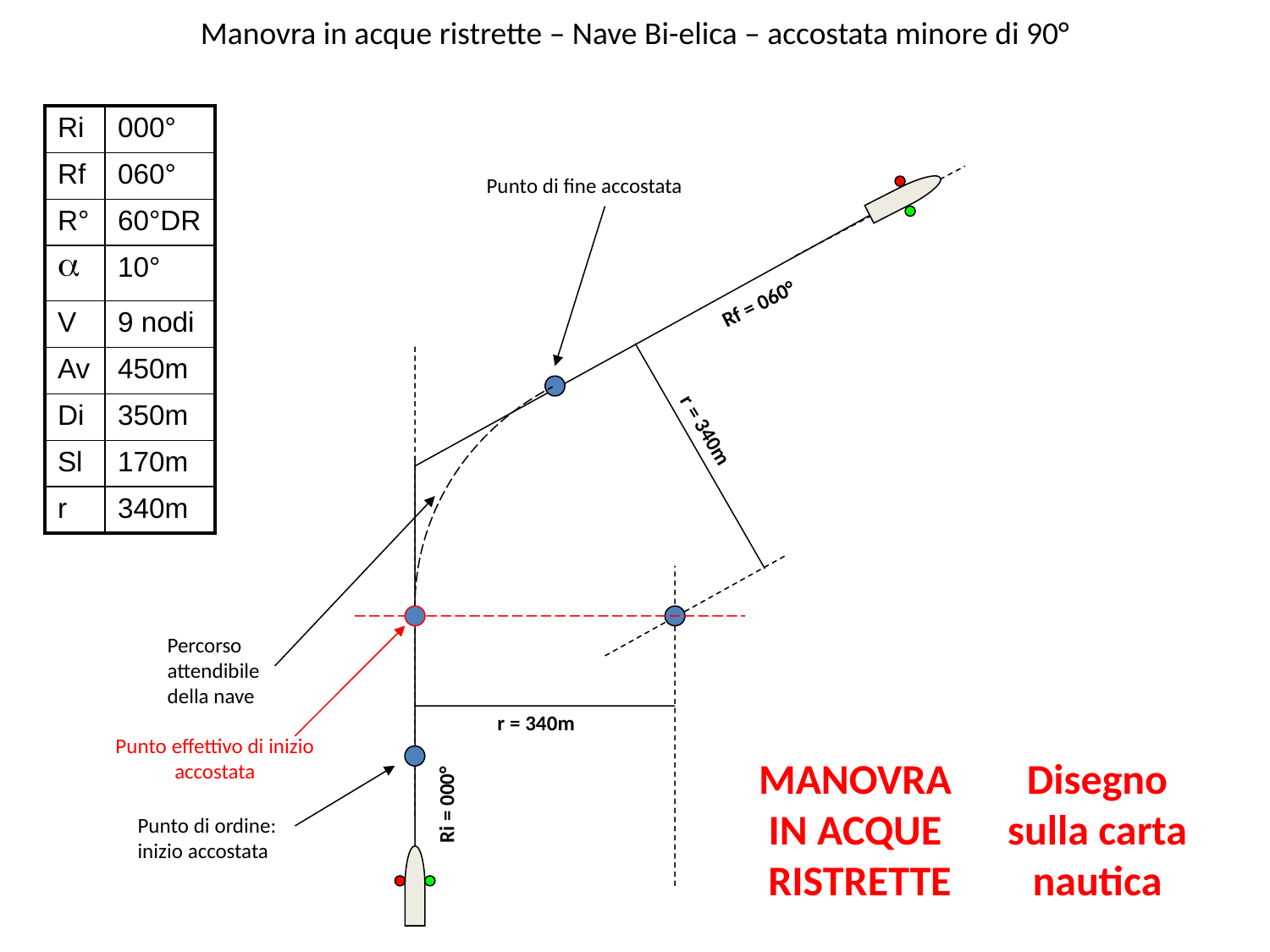

Manovra in acque ristrette – Nave Bi-elica – accostata minore di 90°
| Ri | 000° |
| --- | --- |
| Rf | 060° |
| R° | 60°DR |
| α | 10° |
| V | 9 nodi |
| Av | 450m |
| Di | 350m |
| Sl | 170m |
| r | 340m |
Punto di fine accostata

Rf = 060°

r = 340m

Percorso attendibile della nave

r = 340m

Punto effettivo di inizio accostata

Ri = 000°
Punto di ordine:  inizio accostata

MANOVRA
IN ACQUE
RISTRETTE
Disegno sulla carta nautica